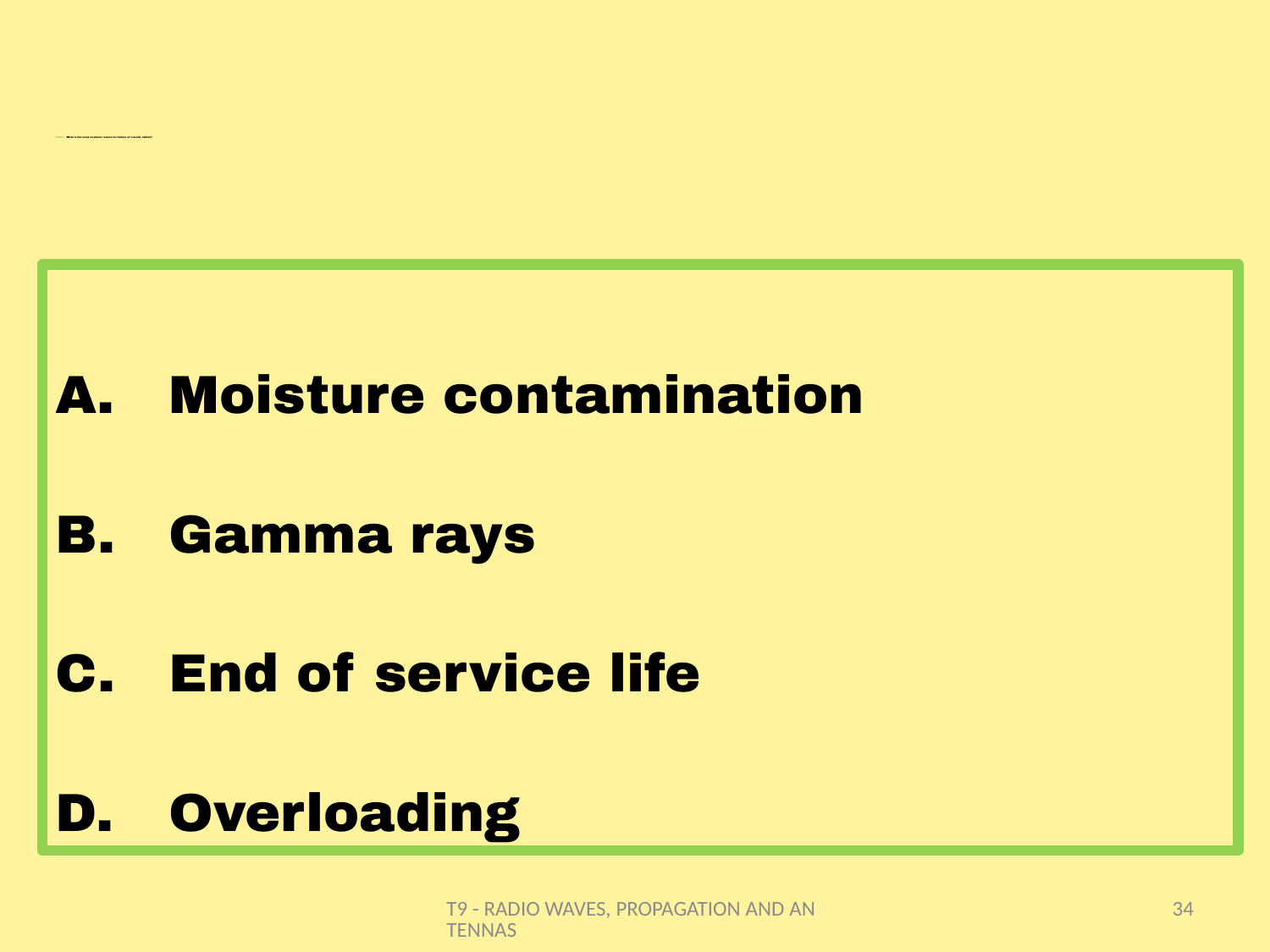

# T9C07 - What is the most common reason for failure of coaxial cables?

Moisture contamination
Gamma rays
End of service life
Overloading
T9 - RADIO WAVES, PROPAGATION AND ANTENNAS
34